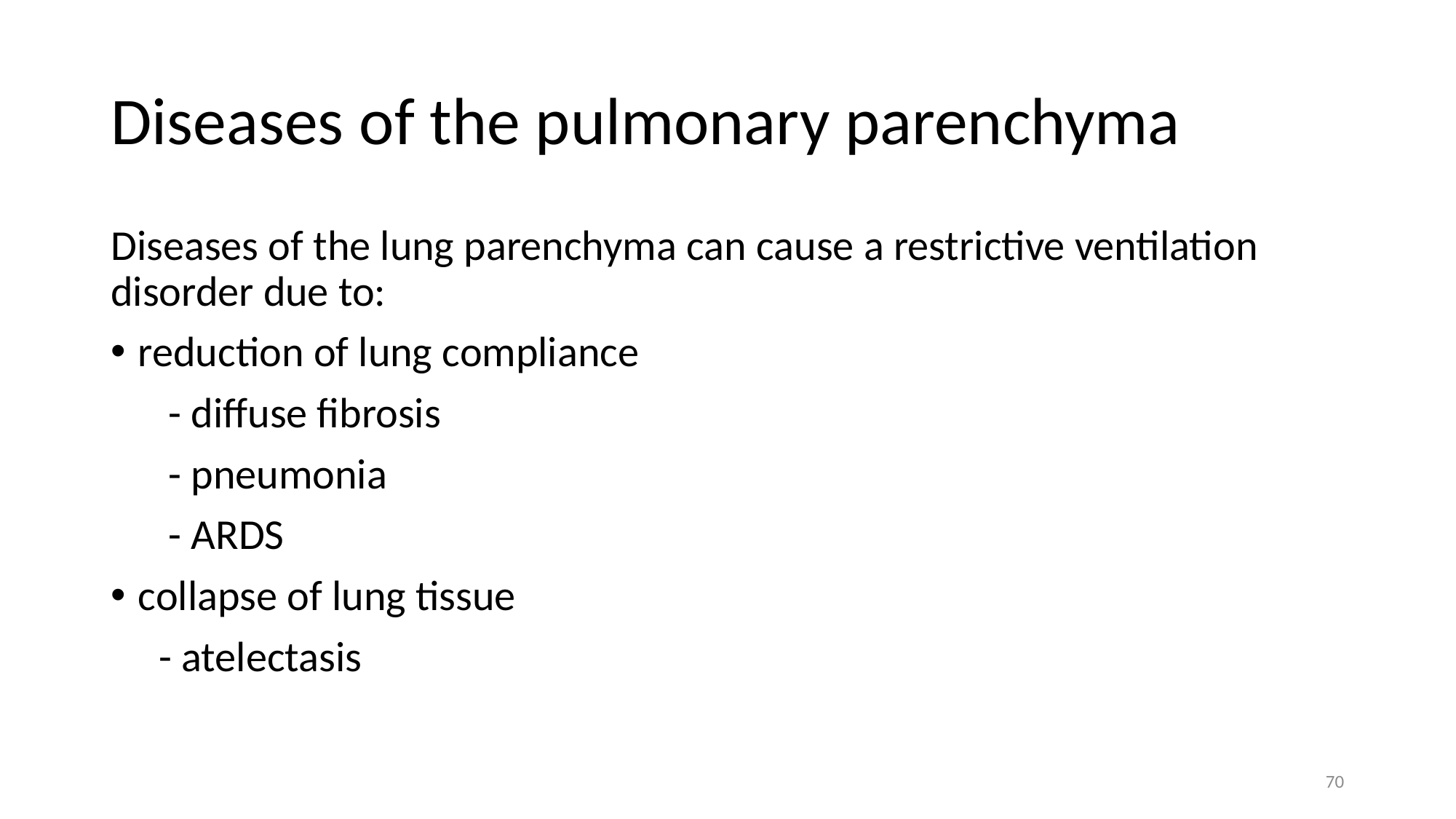

# Diseases of the pulmonary parenchyma
Diseases of the lung parenchyma can cause a restrictive ventilation disorder due to:
reduction of lung compliance
      - diffuse fibrosis
      - pneumonia
      - ARDS
collapse of lung tissue
     - atelectasis
70